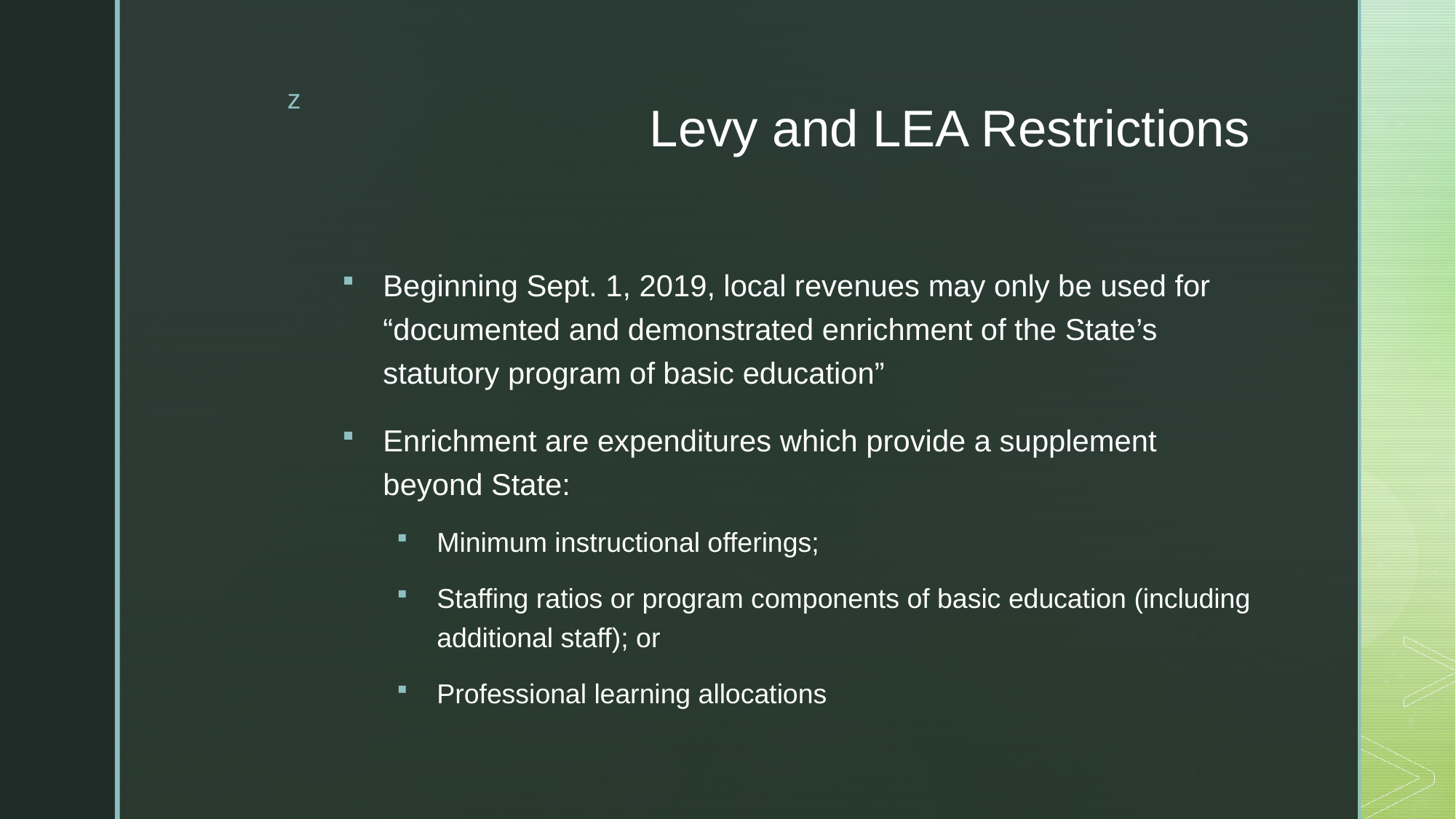

# Levy and LEA Restrictions
Beginning Sept. 1, 2019, local revenues may only be used for “documented and demonstrated enrichment of the State’s statutory program of basic education”
Enrichment are expenditures which provide a supplement beyond State:
Minimum instructional offerings;
Staffing ratios or program components of basic education (including additional staff); or
Professional learning allocations